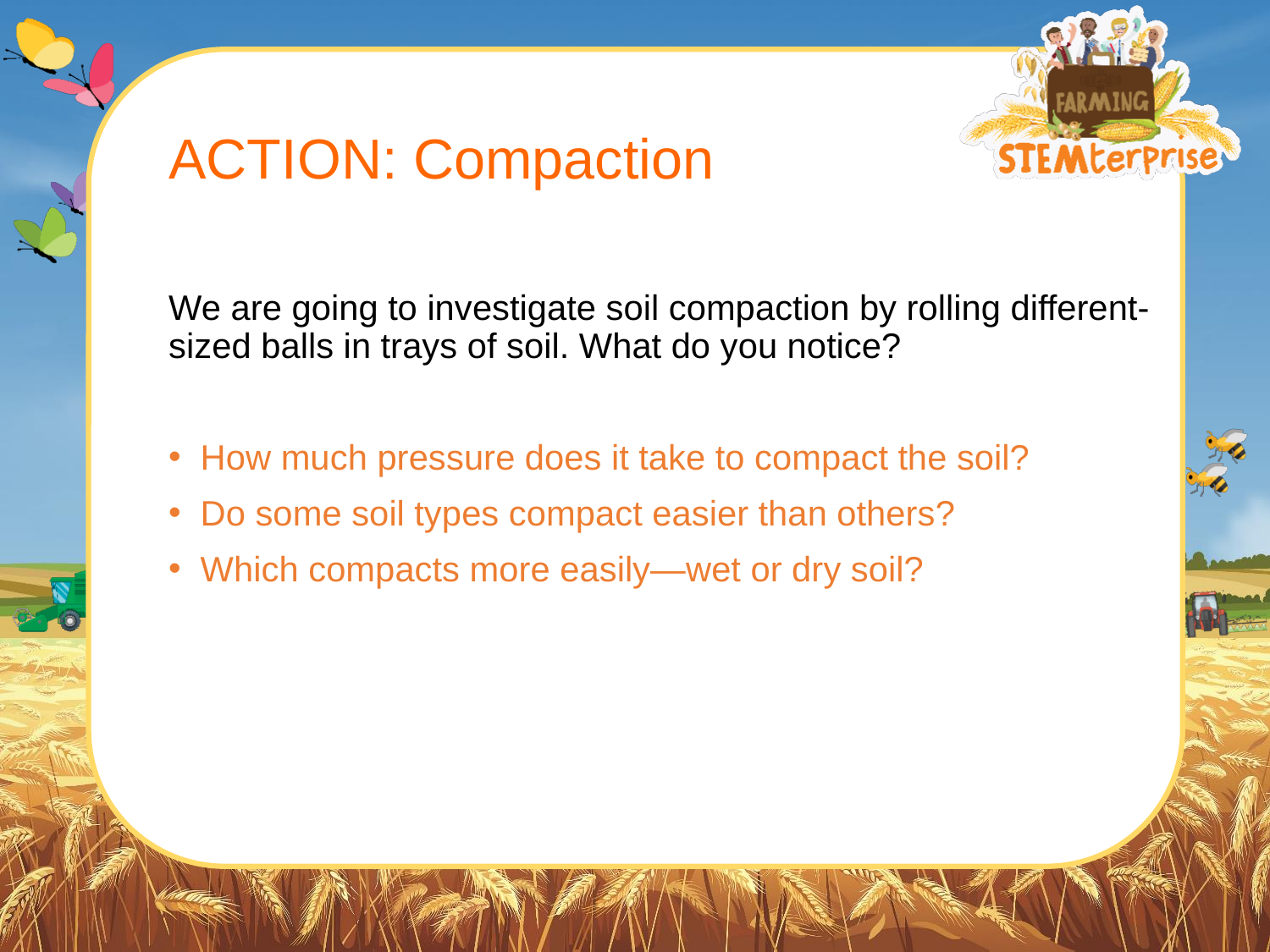

# ACTION: Compaction
We are going to investigate soil compaction by rolling different-sized balls in trays of soil. What do you notice?

How much pressure does it take to compact the soil?
Do some soil types compact easier than others?
Which compacts more easily—wet or dry soil?